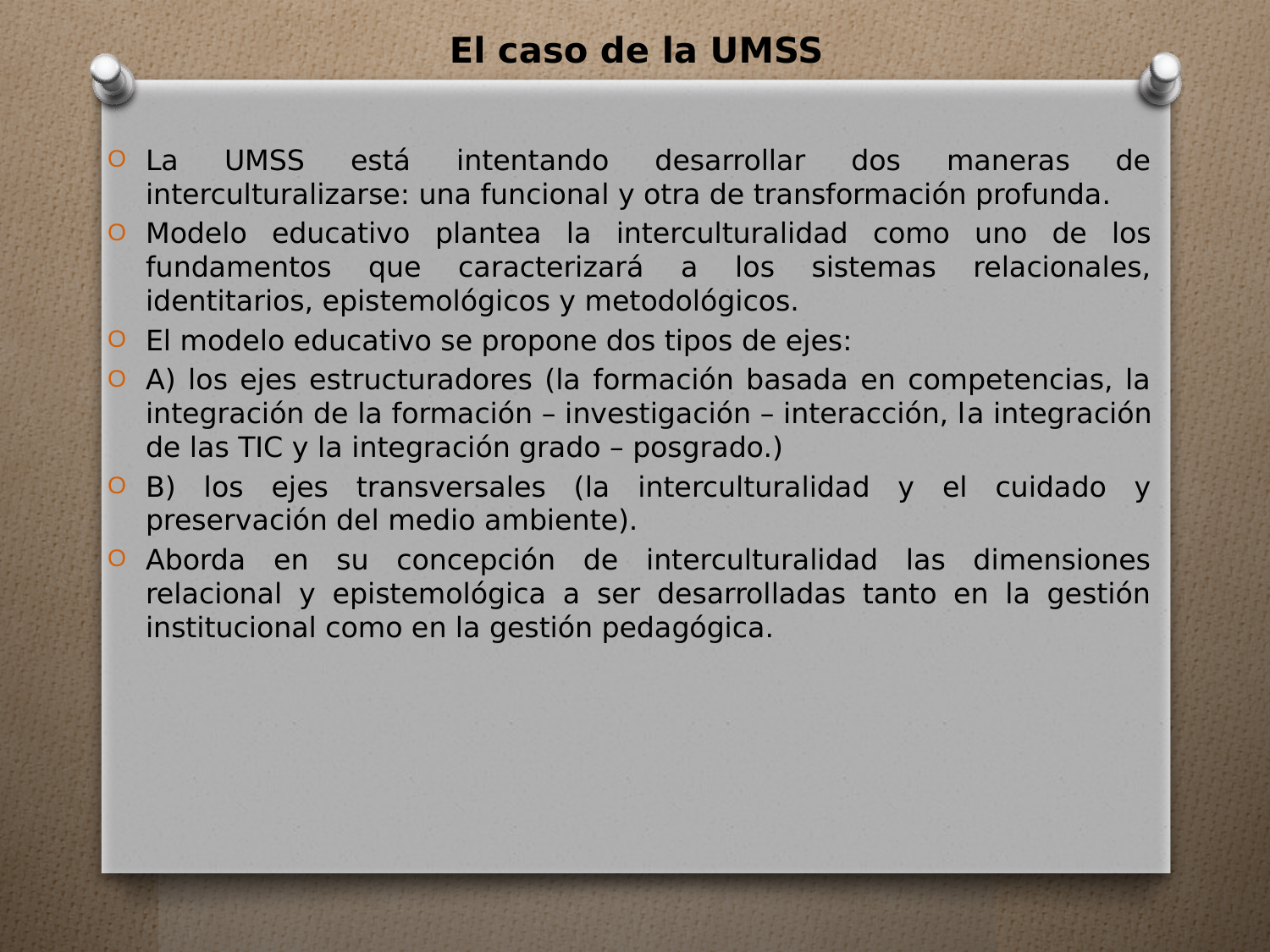

# El caso de la UMSS
La UMSS está intentando desarrollar dos maneras de interculturalizarse: una funcional y otra de transformación profunda.
Modelo educativo plantea la interculturalidad como uno de los fundamentos que caracterizará a los sistemas relacionales, identitarios, epistemológicos y metodológicos.
El modelo educativo se propone dos tipos de ejes:
A) los ejes estructuradores (la formación basada en competencias, la integración de la formación – investigación – interacción, la integración de las TIC y la integración grado – posgrado.)
B) los ejes transversales (la interculturalidad y el cuidado y preservación del medio ambiente).
Aborda en su concepción de interculturalidad las dimensiones relacional y epistemológica a ser desarrolladas tanto en la gestión institucional como en la gestión pedagógica.